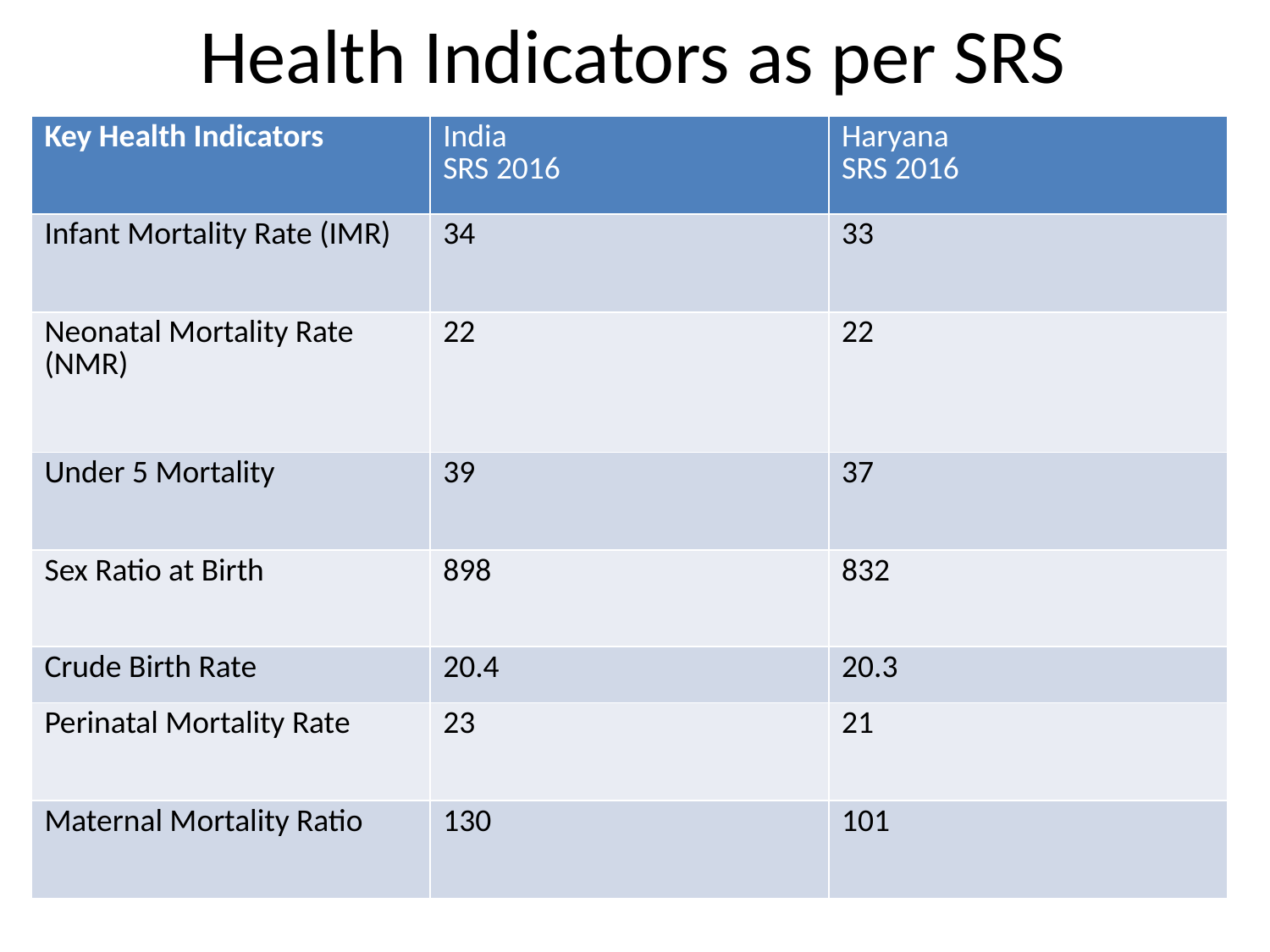

# Health Indicators as per SRS
| Key Health Indicators | India SRS 2016 | Haryana SRS 2016 |
| --- | --- | --- |
| Infant Mortality Rate (IMR) | 34 | 33 |
| Neonatal Mortality Rate (NMR) | 22 | 22 |
| Under 5 Mortality | 39 | 37 |
| Sex Ratio at Birth | 898 | 832 |
| Crude Birth Rate | 20.4 | 20.3 |
| Perinatal Mortality Rate | 23 | 21 |
| Maternal Mortality Ratio | 130 | 101 |